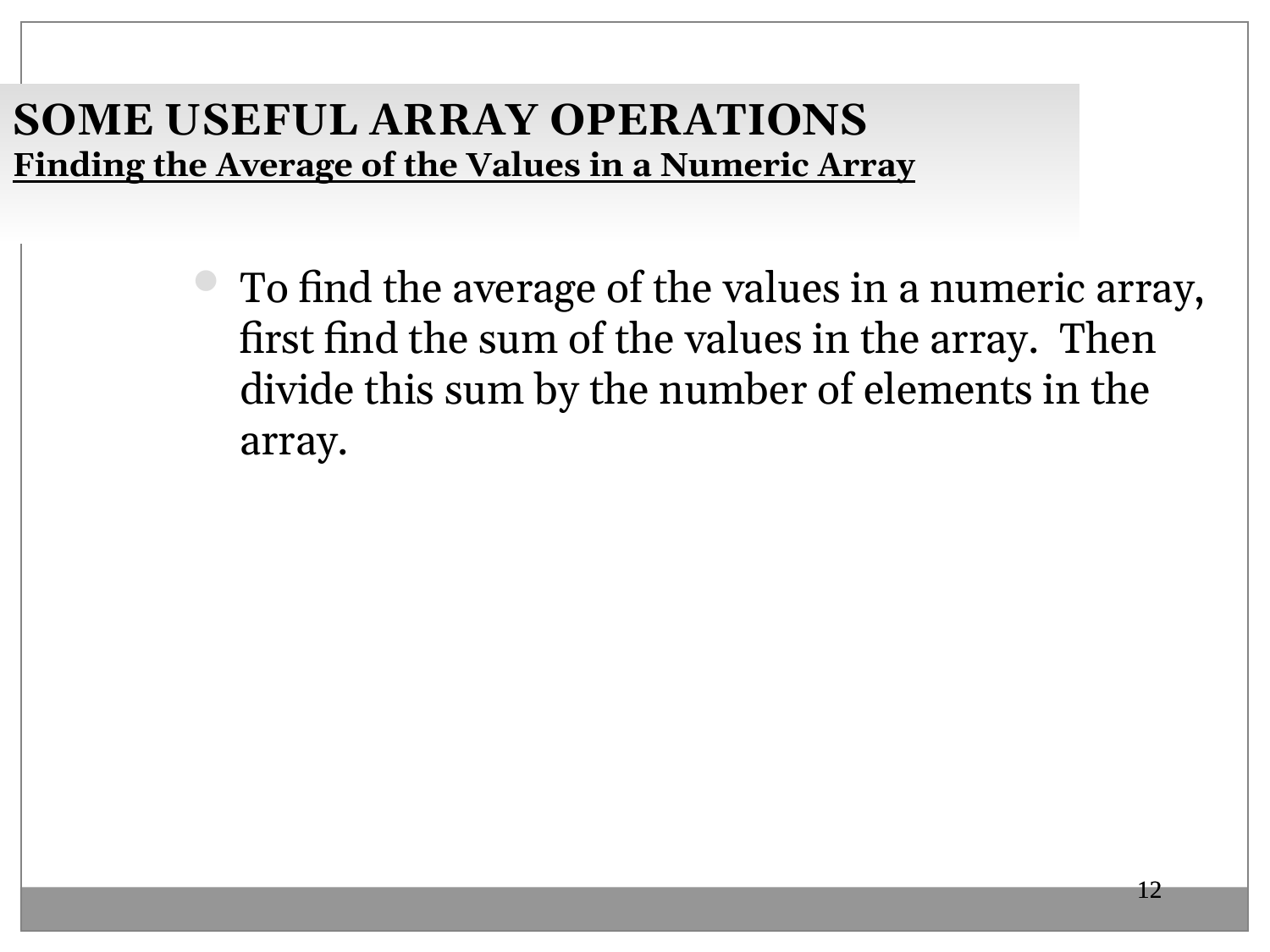

SOME USEFUL ARRAY OPERATIONS
Finding the Average of the Values in a Numeric Array
To find the average of the values in a numeric array, first find the sum of the values in the array.  Then divide this sum by the number of elements in the array.

12
12